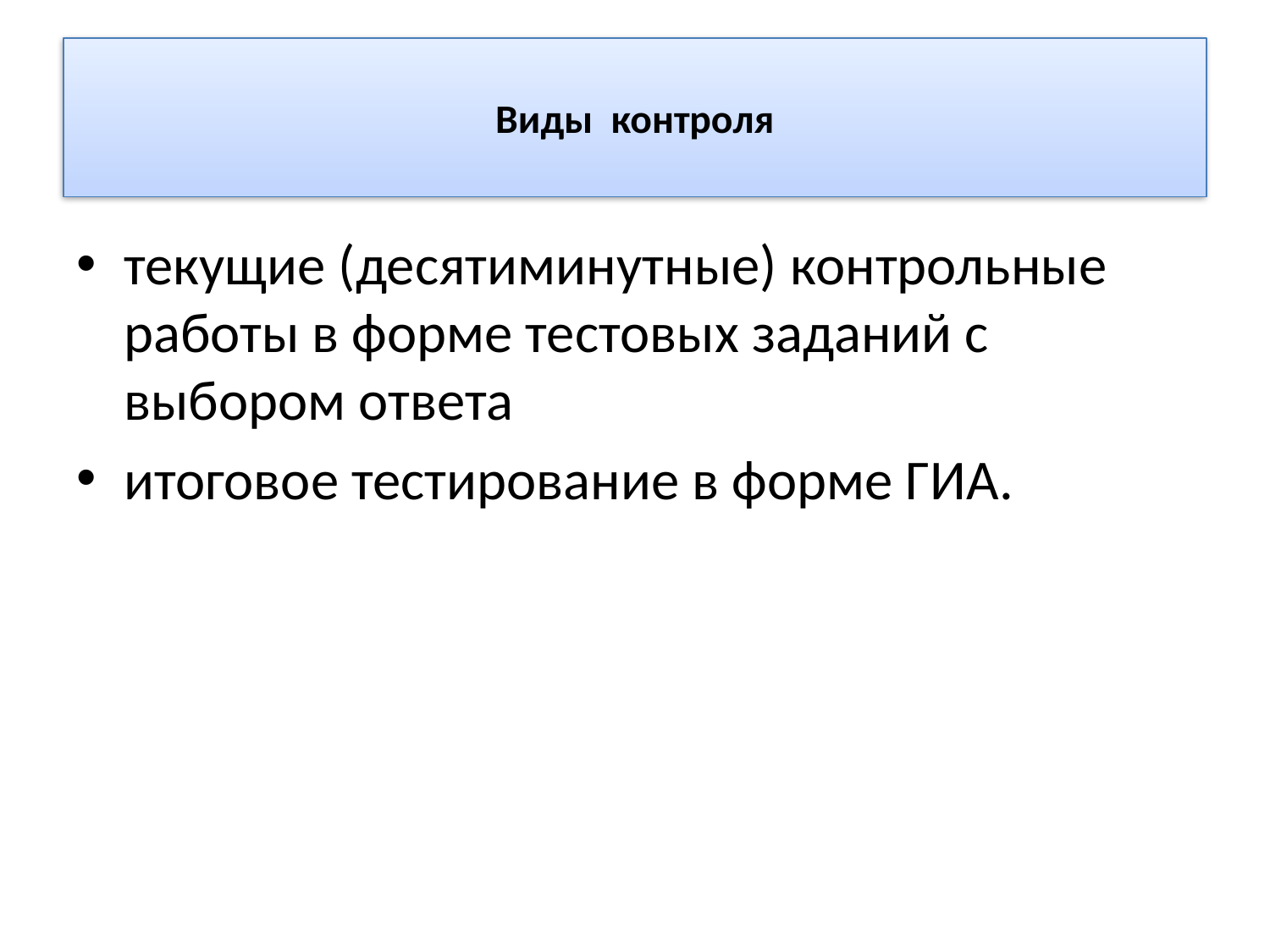

# Виды  контроля
текущие (десятиминутные) контрольные работы в форме тестовых заданий с выбором ответа
итоговое тестирование в форме ГИА.